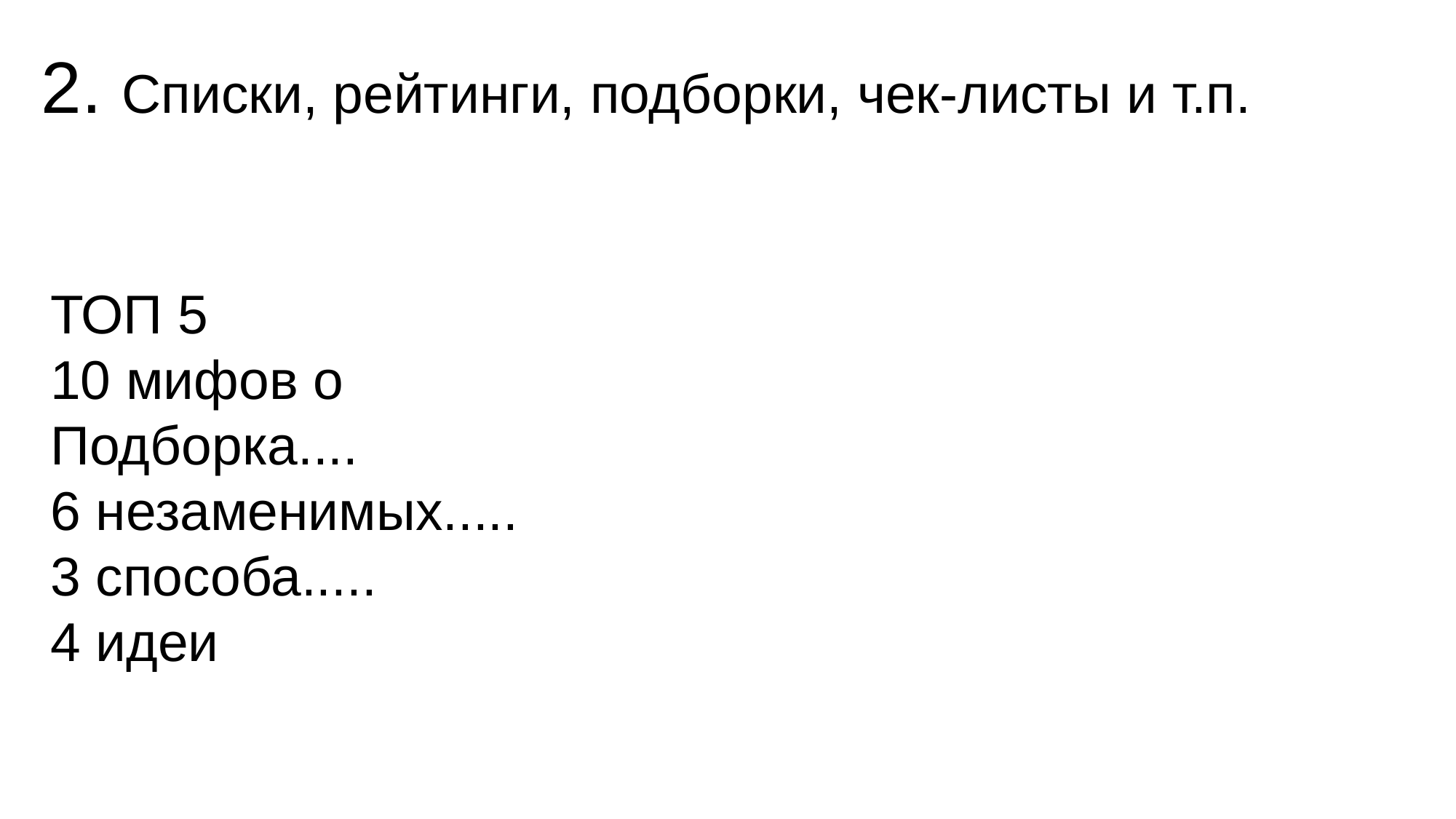

# 2. Списки, рейтинги, подборки, чек-листы и т.п.
ТОП 5
10 мифов о
Подборка....
6 незаменимых.....
3 способа.....
4 идеи